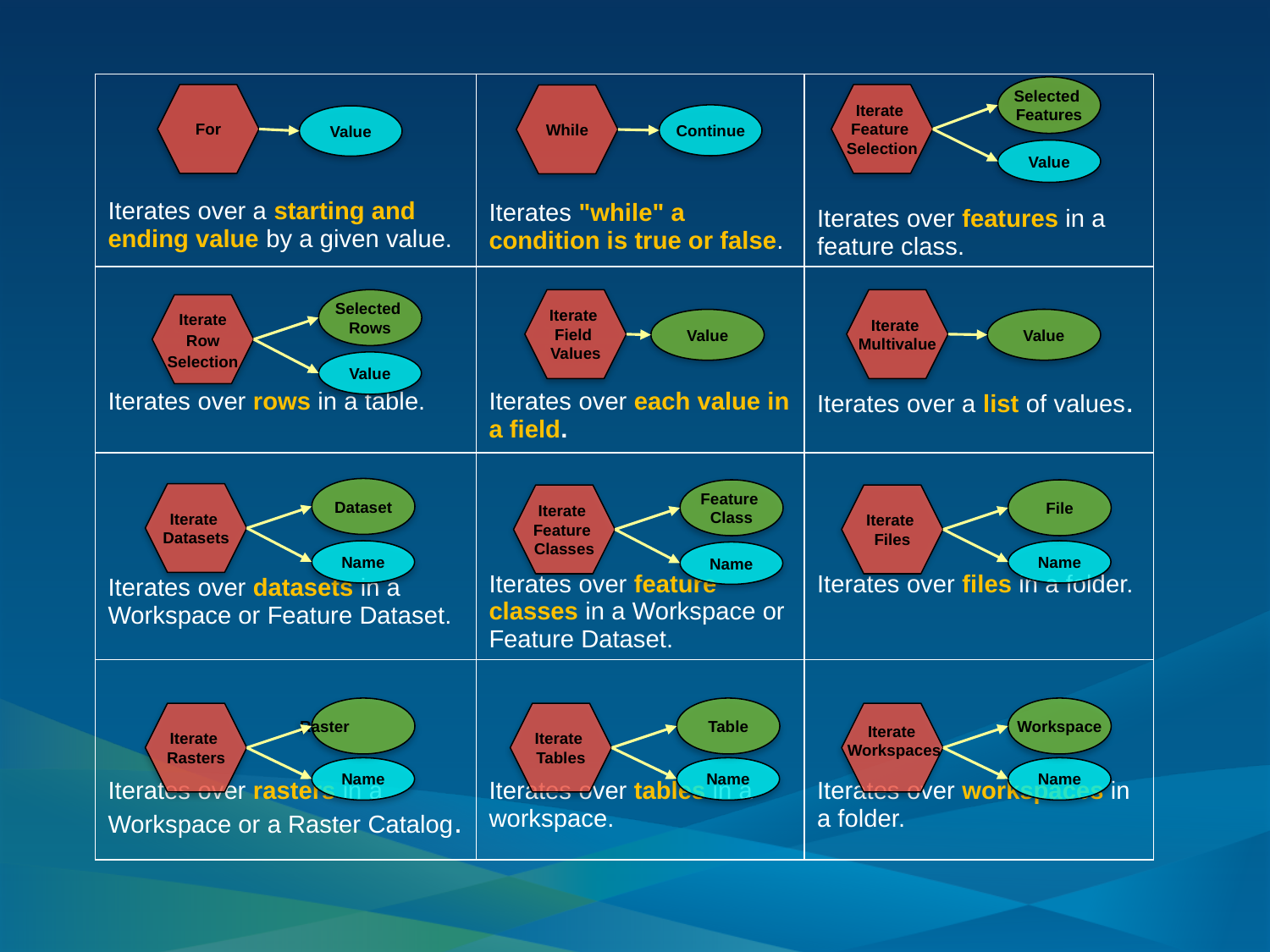

| Iterates over a starting and ending value by a given value. | Iterates "while" a condition is true or false. | Iterates over features in a feature class. |
| --- | --- | --- |
| Iterates over rows in a table. | Iterates over each value in a field. | Iterates over a list of values. |
| Iterates over datasets in a Workspace or Feature Dataset. | Iterates over feature classes in a Workspace or Feature Dataset. | Iterates over files in a folder. |
| Iterates over rasters in a Workspace or a Raster Catalog. | Iterates over tables in a workspace. | Iterates over workspaces in a folder. |
Selected
Features
For
Iterate
Feature
Selection
While
Continue
Value
Value
Selected
Rows
Iterate
Field
Values
Iterate
Multivalue
Iterate
Row
Selection
Value
Value
Value

Dataset
Feature
Class
File
Iterate
Datasets
Iterate
Feature
Classes
Iterate
Files
Name
Name
Name
Raster
Table
Workspace
Iterate
Rasters
Iterate
Tables

Iterate
Workspaces
Name
Name
Name